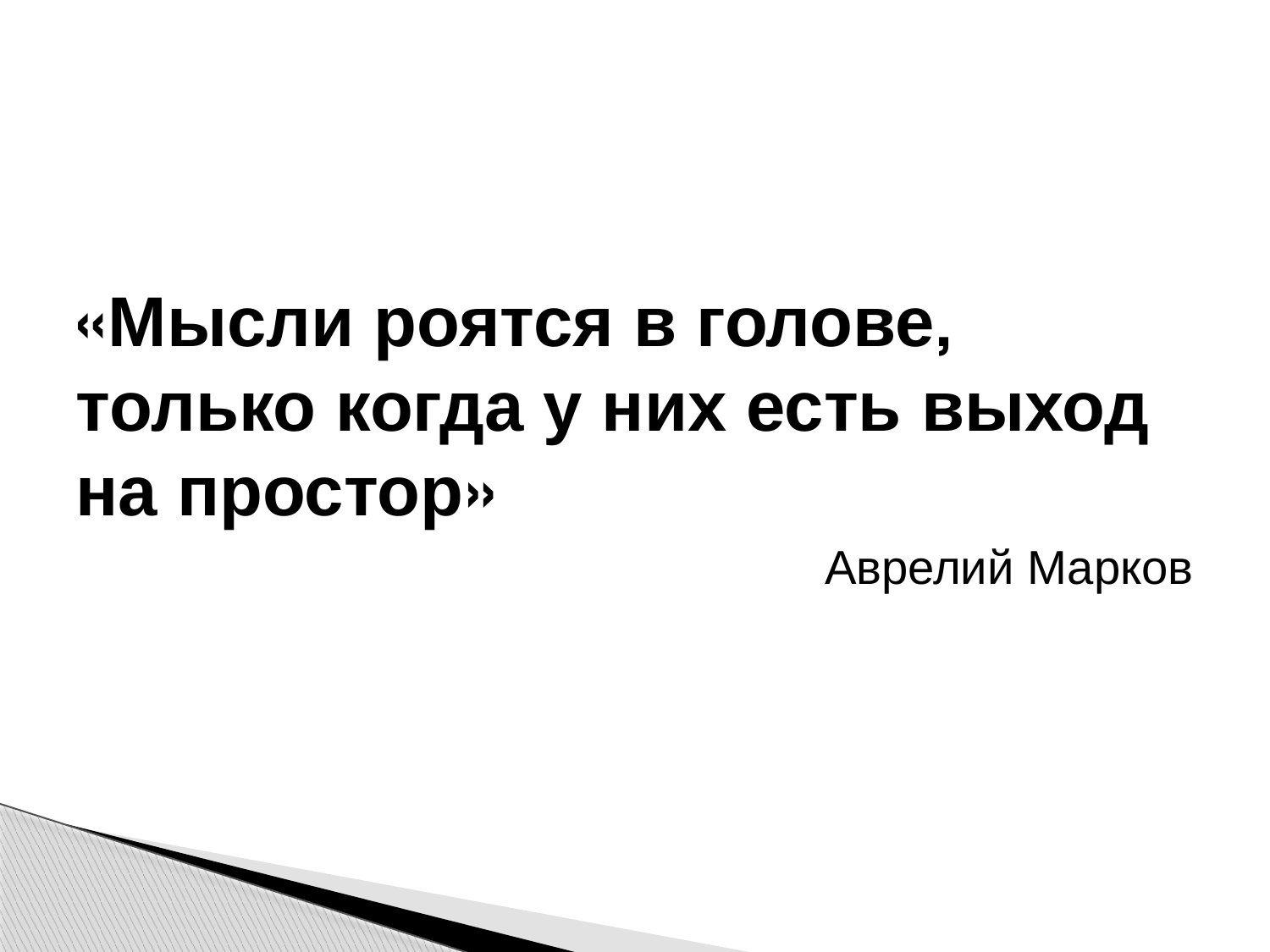

«Мысли роятся в голове, только когда у них есть выход на простор»
Аврелий Марков